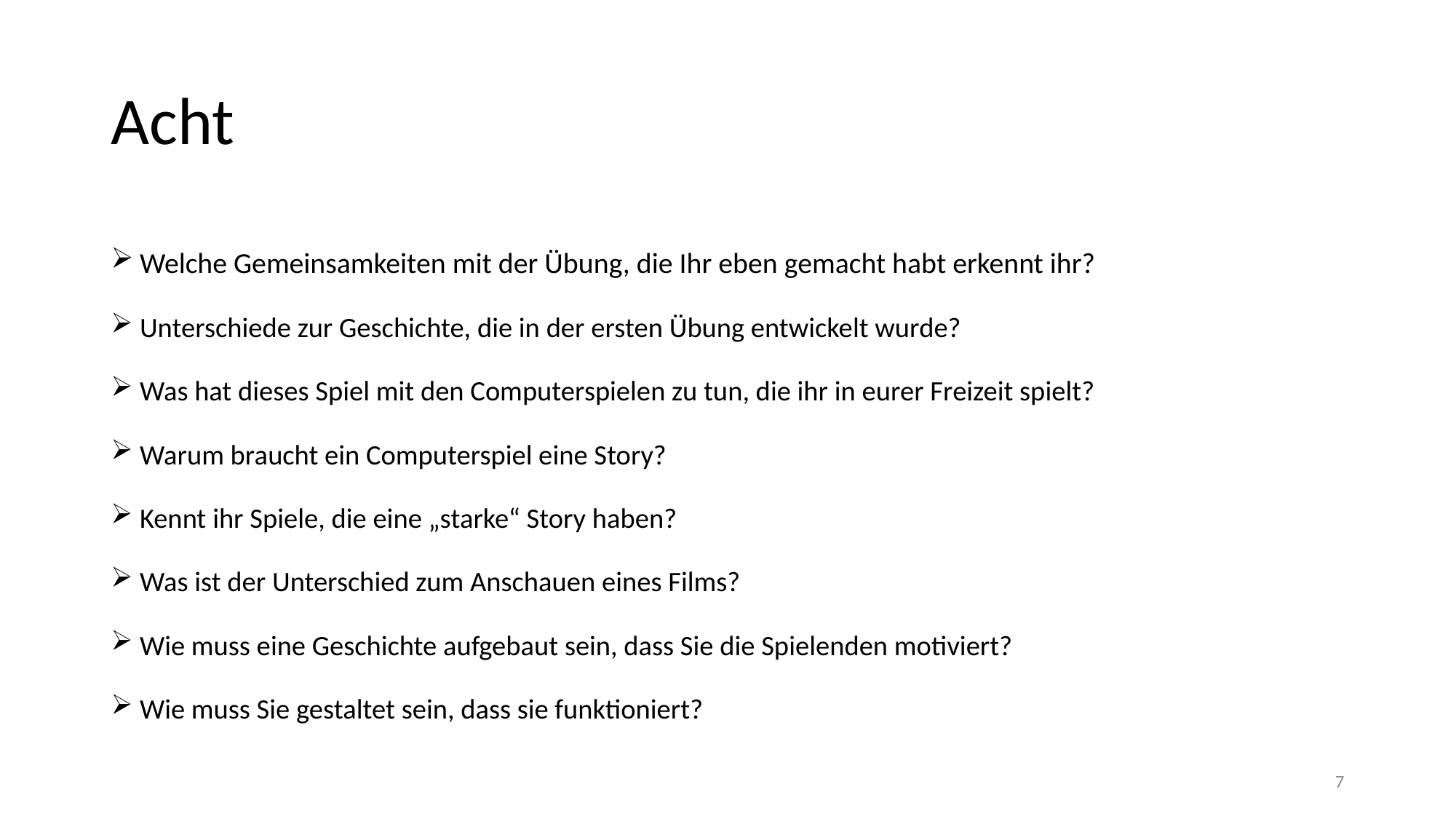

# Acht
Welche Gemeinsamkeiten mit der Übung, die Ihr eben gemacht habt erkennt ihr?
Unterschiede zur Geschichte, die in der ersten Übung entwickelt wurde?
Was hat dieses Spiel mit den Computerspielen zu tun, die ihr in eurer Freizeit spielt?
Warum braucht ein Computerspiel eine Story?
Kennt ihr Spiele, die eine „starke“ Story haben?
Was ist der Unterschied zum Anschauen eines Films?
Wie muss eine Geschichte aufgebaut sein, dass Sie die Spielenden motiviert?
Wie muss Sie gestaltet sein, dass sie funktioniert?

7